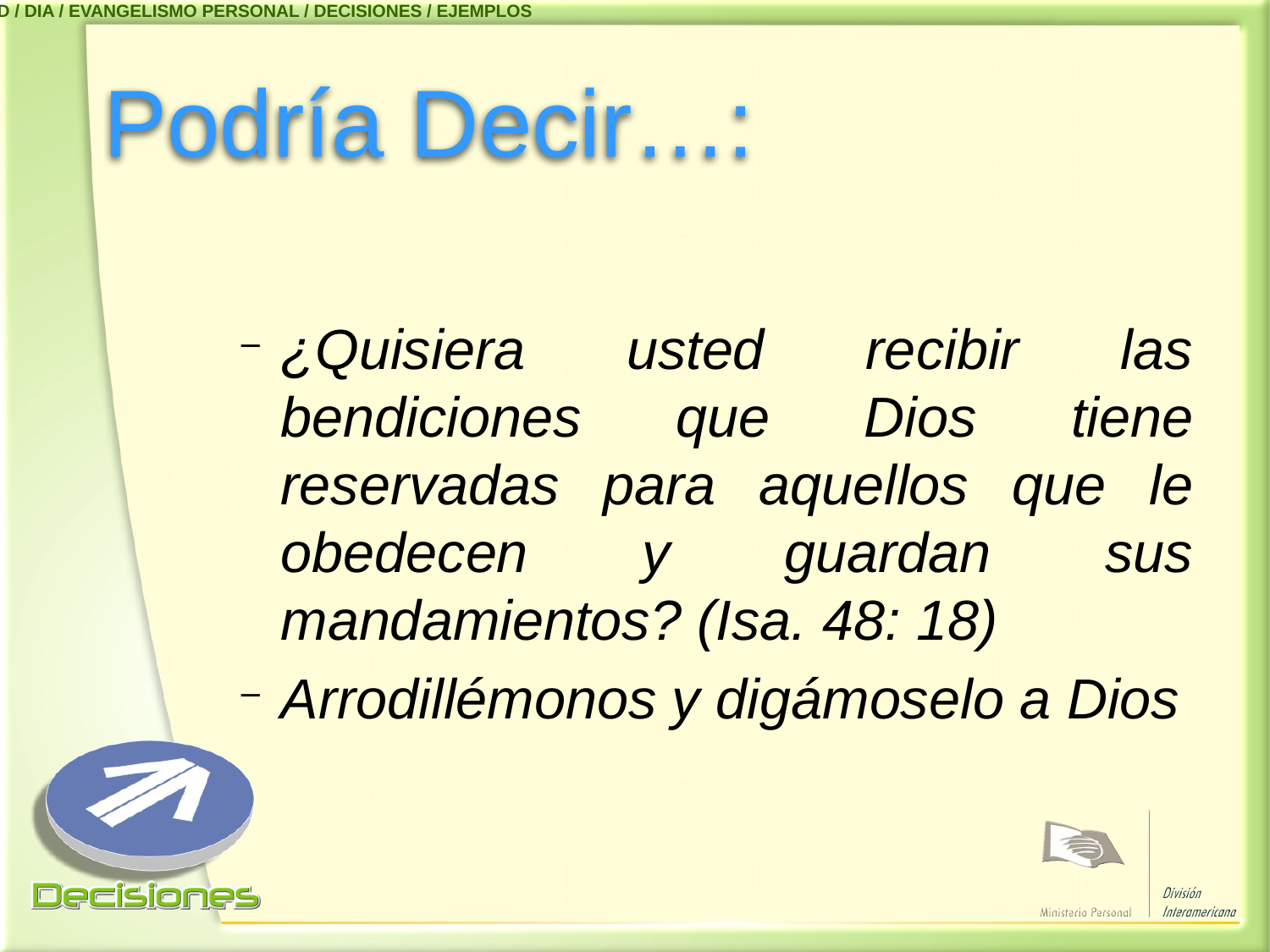

IASD / DIA / EVANGELISMO PERSONAL / DECISIONES / EJEMPLOS
# Podría Decir…:
¿Quisiera usted recibir las bendiciones que Dios tiene reservadas para aquellos que le obedecen y guardan sus mandamientos? (Isa. 48: 18)
Arrodillémonos y digámoselo a Dios